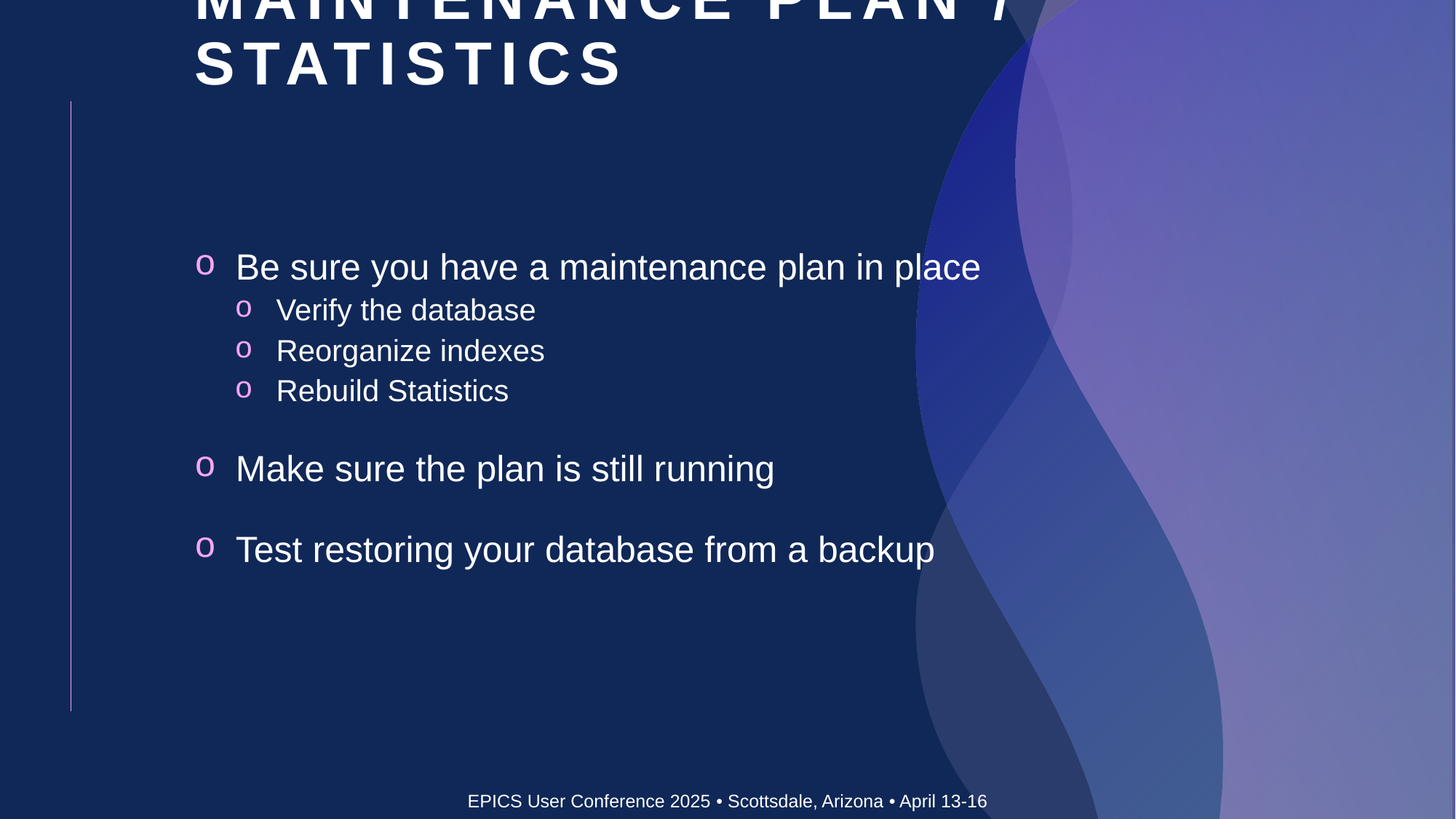

# Maintenance plan / statistics
Be sure you have a maintenance plan in place
Verify the database
Reorganize indexes
Rebuild Statistics
Make sure the plan is still running
Test restoring your database from a backup